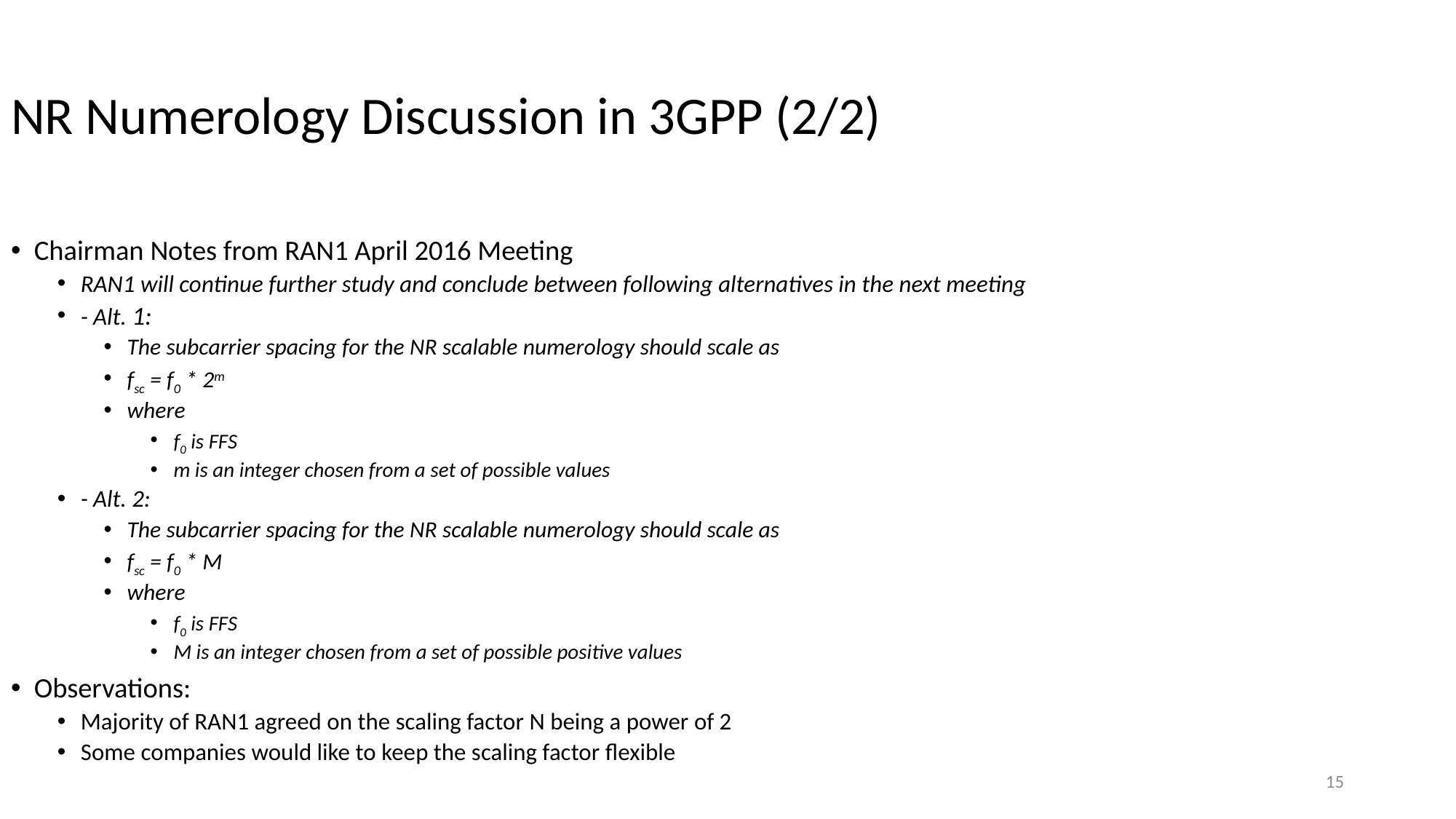

NR Numerology Discussion in 3GPP (2/2)
Chairman Notes from RAN1 April 2016 Meeting
RAN1 will continue further study and conclude between following alternatives in the next meeting
- Alt. 1:
The subcarrier spacing for the NR scalable numerology should scale as
fsc = f0 * 2m
where
f0 is FFS
m is an integer chosen from a set of possible values
- Alt. 2:
The subcarrier spacing for the NR scalable numerology should scale as
fsc = f0 * M
where
f0 is FFS
M is an integer chosen from a set of possible positive values
Observations:
Majority of RAN1 agreed on the scaling factor N being a power of 2
Some companies would like to keep the scaling factor flexible
15